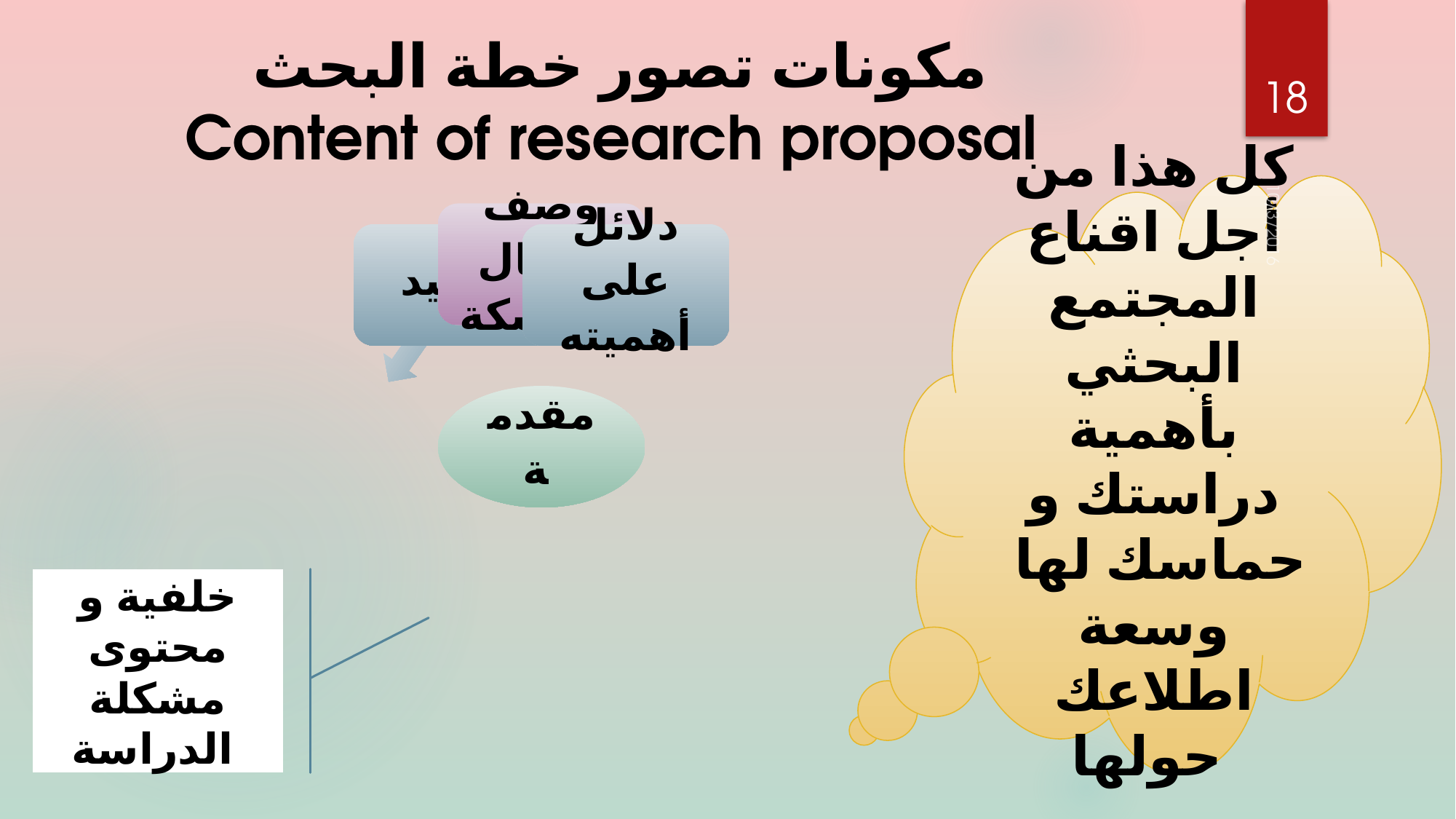

# مكونات تصور خطة البحث Content of research proposal
18
كل هذا من أجل اقناع المجتمع البحثي بأهمية دراستك و حماسك لها  وسعة اطلاعك حولها
مقدمة
تمهيد
10/3/2016
خلفية و محتوى مشكلة الدراسة